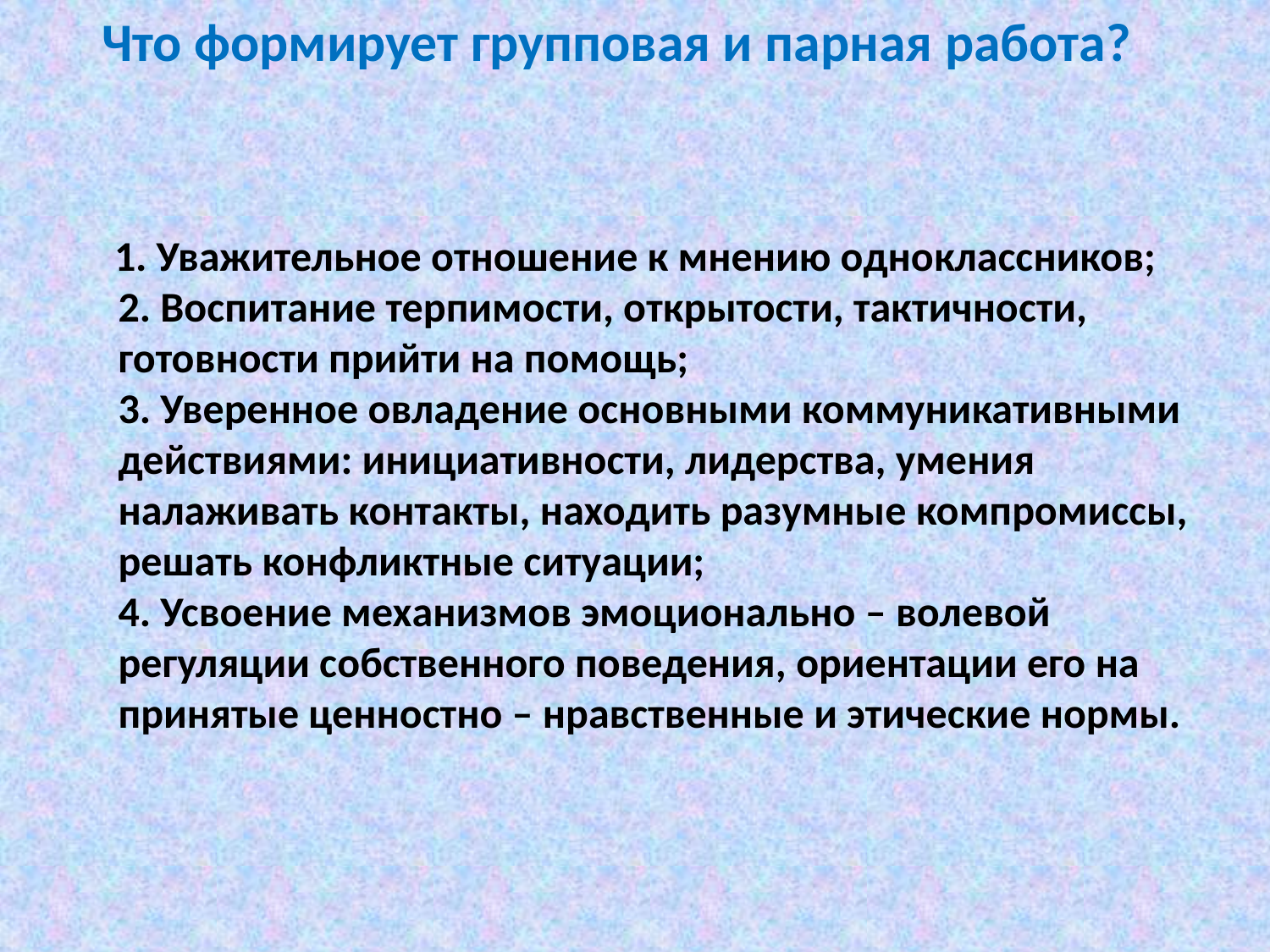

# Что формирует групповая и парная работа?
    1. Уважительное отношение к мнению одноклассников;
2. Воспитание терпимости, открытости, тактичности, готовности прийти на помощь;
3. Уверенное овладение основными коммуникативными действиями: инициативности, лидерства, умения налаживать контакты, находить разумные компромиссы, решать конфликтные ситуации;
4. Усвоение механизмов эмоционально – волевой регуляции собственного поведения, ориентации его на принятые ценностно – нравственные и этические нормы.